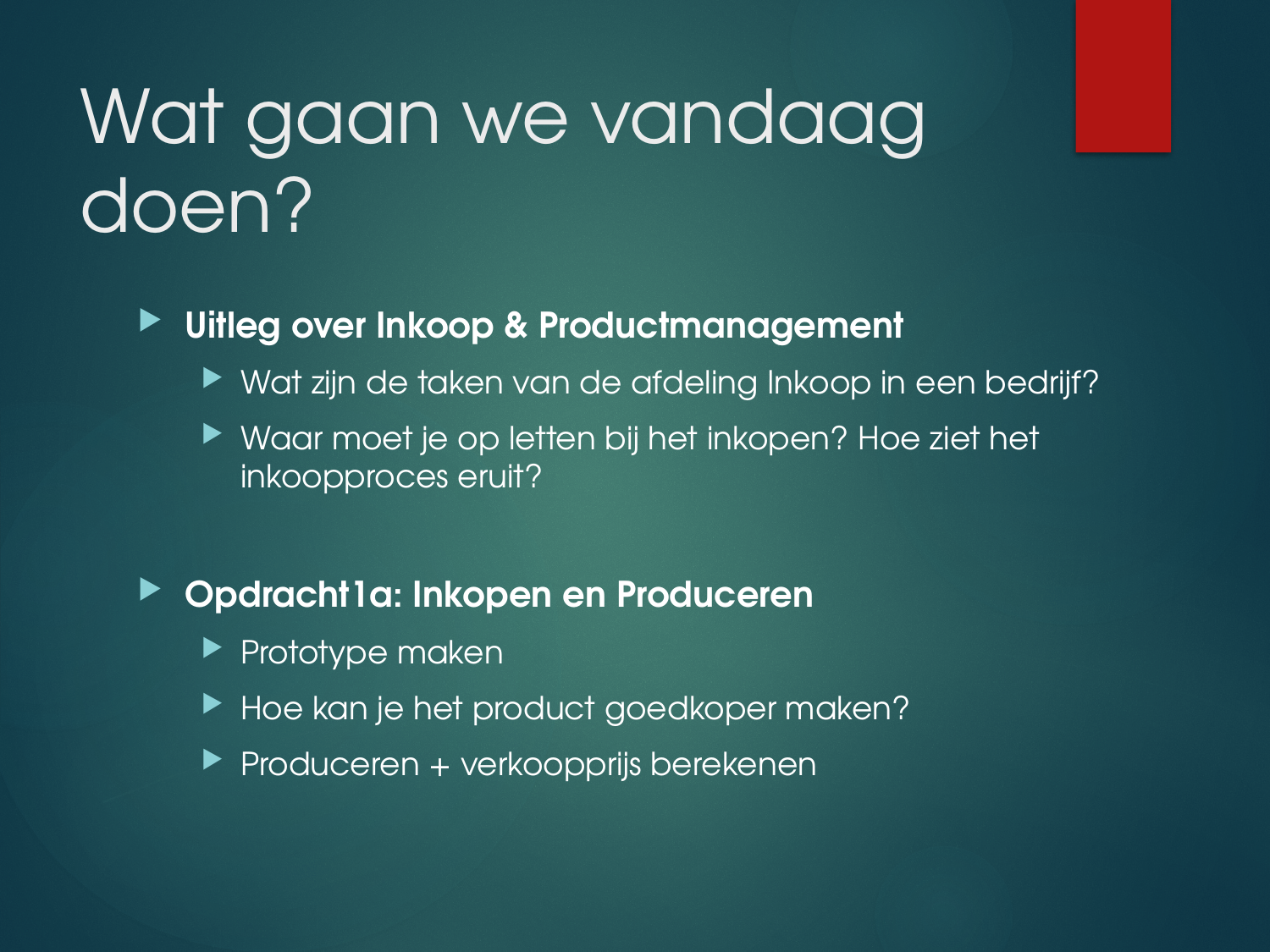

# Wat gaan we vandaag doen?
Uitleg over Inkoop & Productmanagement
Wat zijn de taken van de afdeling Inkoop in een bedrijf?
Waar moet je op letten bij het inkopen? Hoe ziet het inkoopproces eruit?

Opdracht1a: Inkopen en Produceren
Prototype maken
Hoe kan je het product goedkoper maken?
Produceren + verkoopprijs berekenen